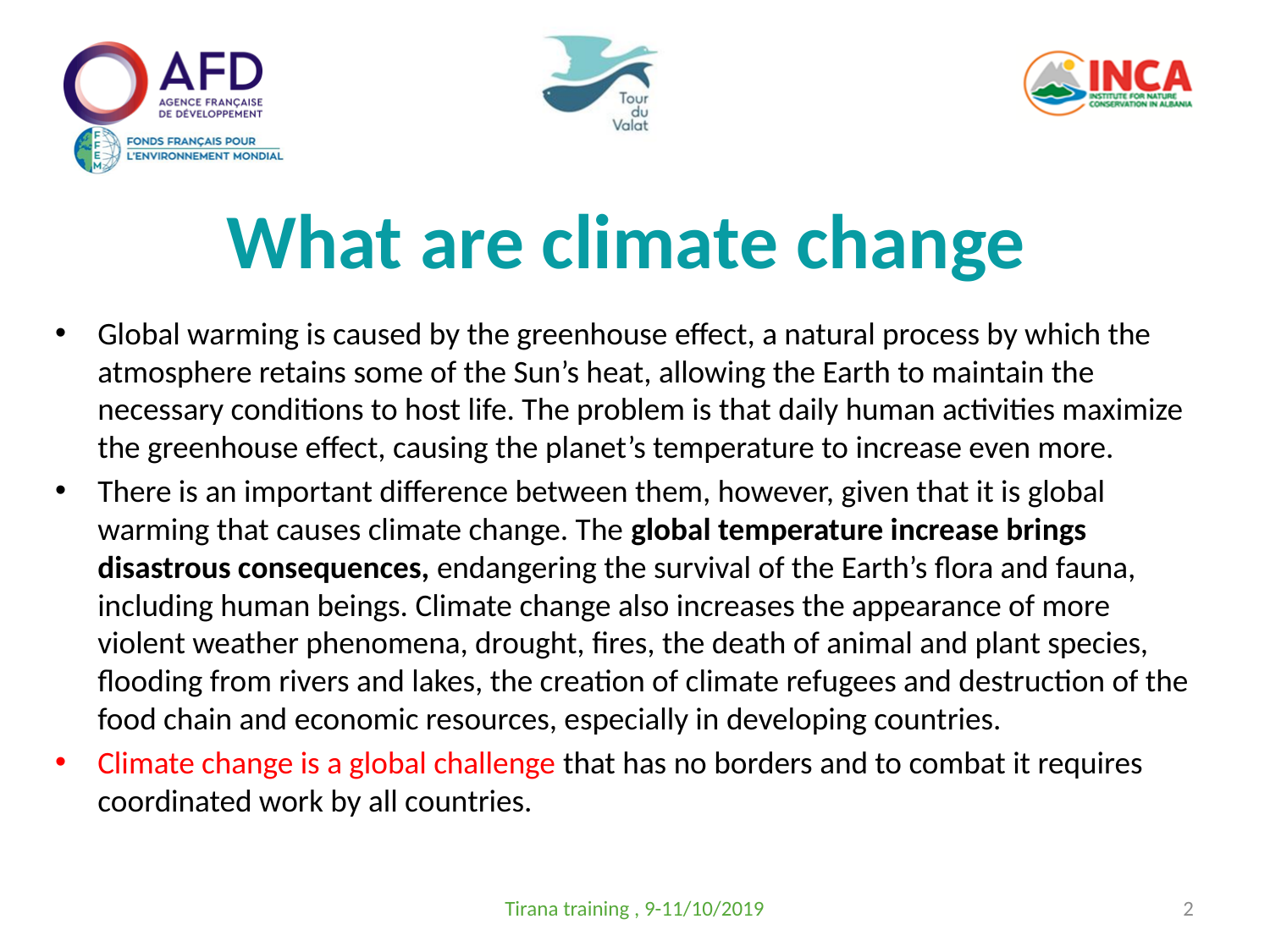

# What are climate change
Global warming is caused by the greenhouse effect, a natural process by which the atmosphere retains some of the Sun’s heat, allowing the Earth to maintain the necessary conditions to host life. The problem is that daily human activities maximize the greenhouse effect, causing the planet’s temperature to increase even more.
There is an important difference between them, however, given that it is global warming that causes climate change. The global temperature increase brings disastrous consequences, endangering the survival of the Earth’s flora and fauna, including human beings. Climate change also increases the appearance of more violent weather phenomena, drought, fires, the death of animal and plant species, flooding from rivers and lakes, the creation of climate refugees and destruction of the food chain and economic resources, especially in developing countries.
Climate change is a global challenge that has no borders and to combat it requires coordinated work by all countries.
Tirana training , 9-11/10/2019
2